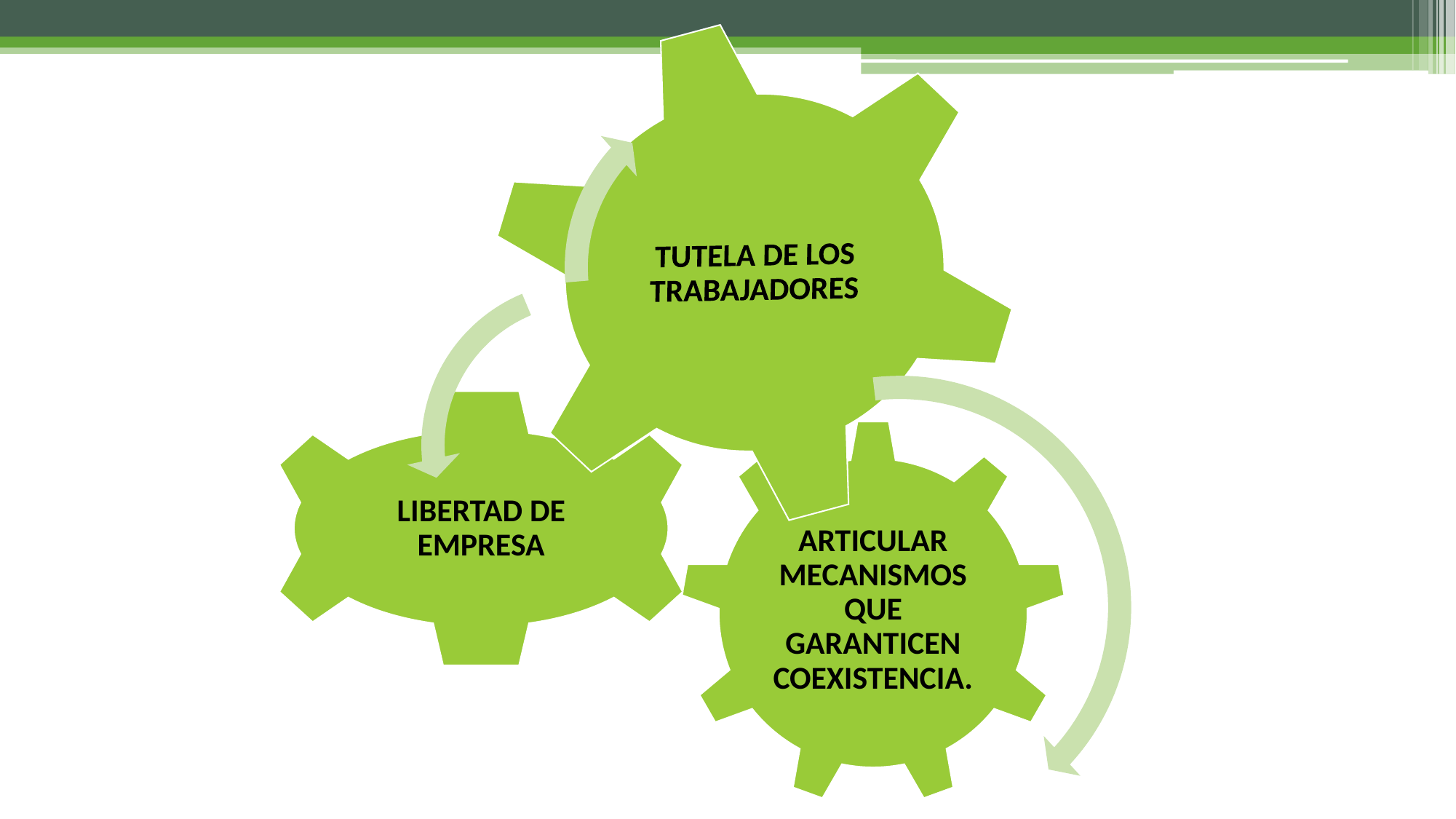

ARTICULAR MECANISMOS QUE GARANTICEN COEXISTENCIA.
LIBERTAD DE EMPRESA
TUTELA DE LOS TRABAJADORES